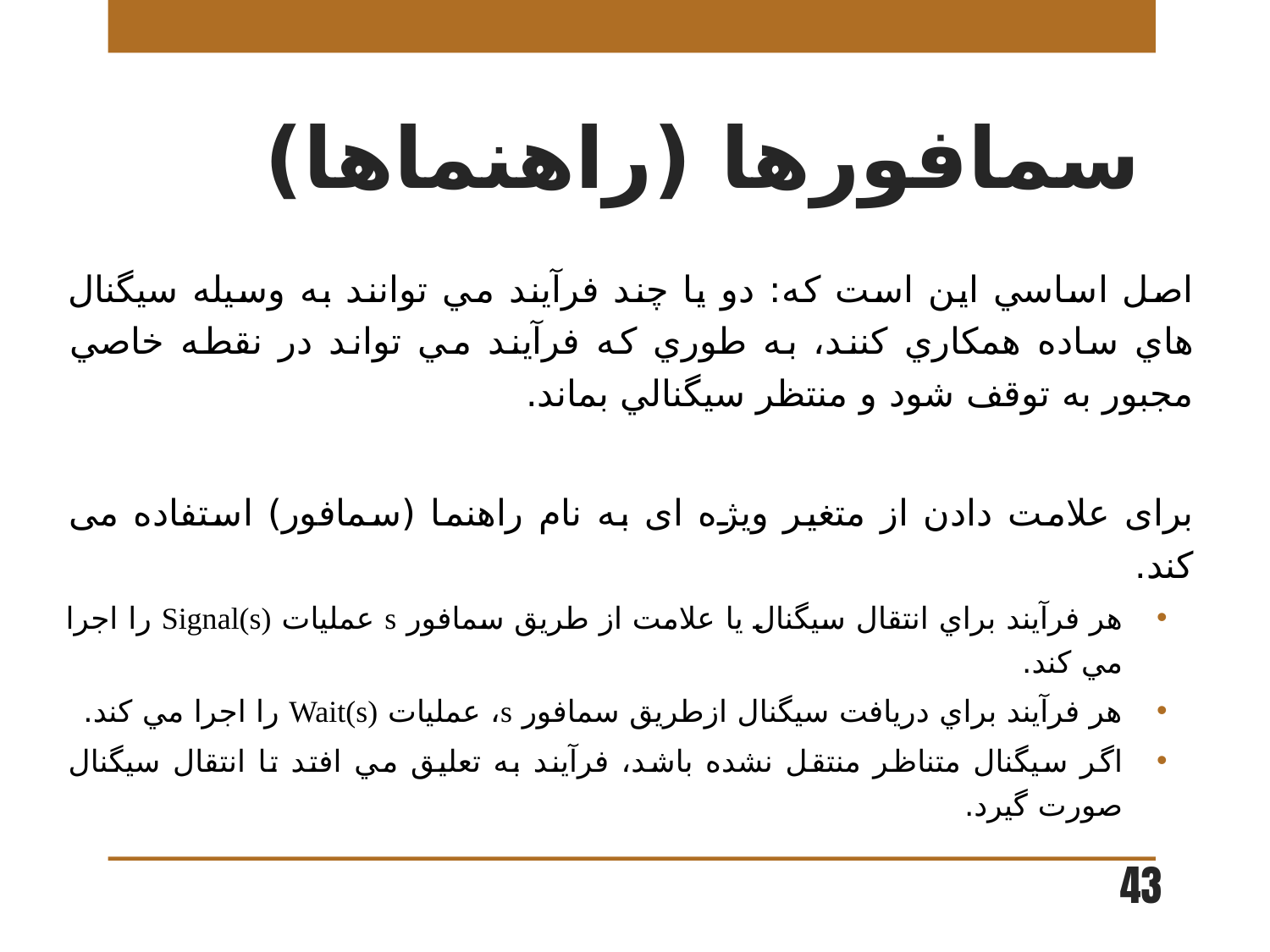

# سمافورها (راهنماها)
اصل اساسي اين است كه: دو يا چند فرآيند مي توانند به وسيله سيگنال هاي ساده همكاري كنند، به طوري كه فرآيند مي تواند در نقطه خاصي مجبور به توقف شود و منتظر سيگنالي بماند.

برای علامت دادن از متغیر ویژه ای به نام راهنما (سمافور) استفاده می کند.
هر فرآيند براي انتقال سيگنال یا علامت از طريق سمافور s عمليات Signal(s) را اجرا مي كند.
هر فرآيند براي دريافت سيگنال ازطريق سمافور s، عمليات Wait(s) را اجرا مي كند.
اگر سيگنال متناظر منتقل نشده باشد، فرآيند به تعليق مي افتد تا انتقال سيگنال صورت گيرد.
43